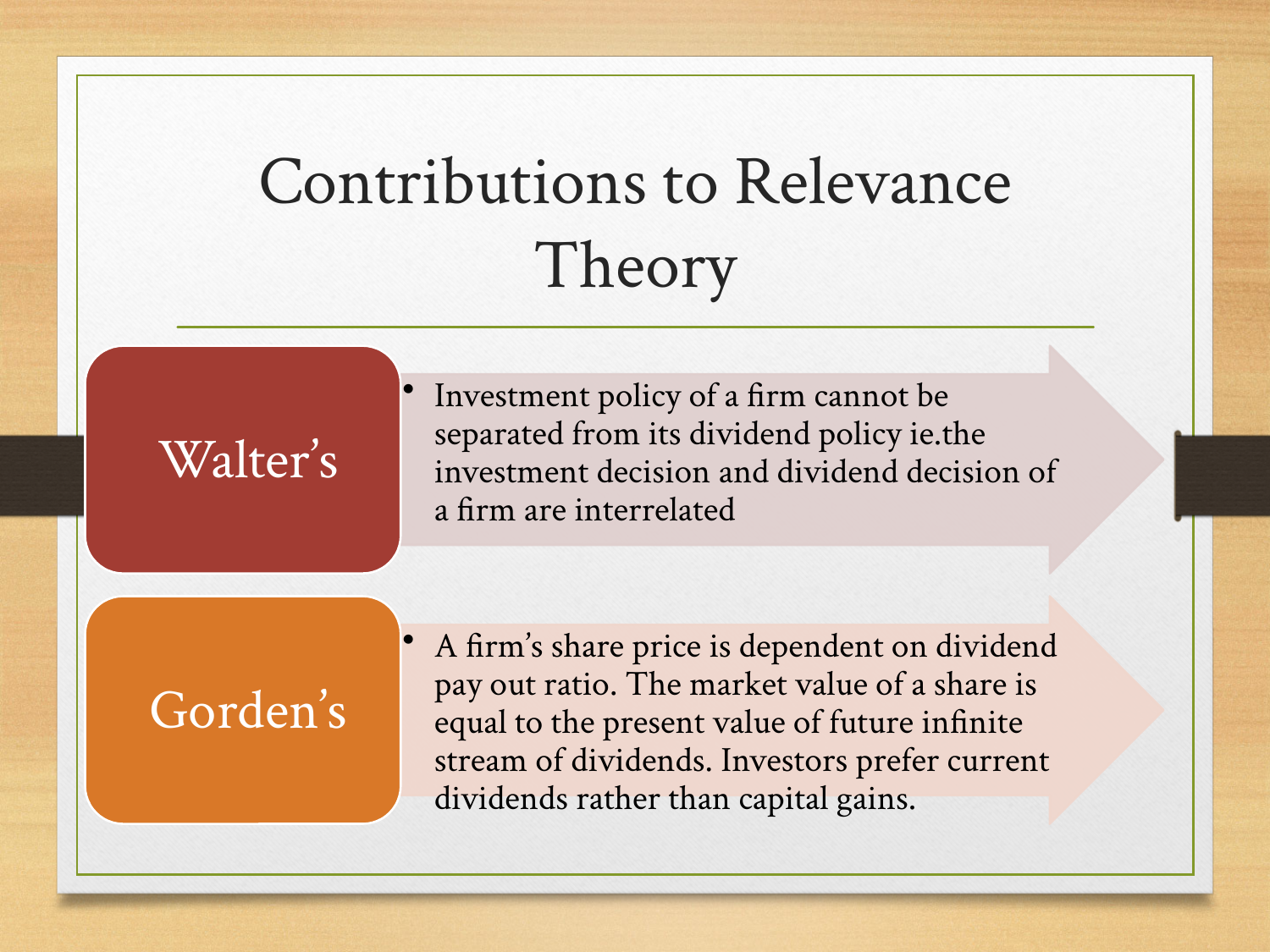

# Contributions to Relevance Theory
Investment policy of a firm cannot be separated from its dividend policy ie.the investment decision and dividend decision of a firm are interrelated
Walter’s
A firm’s share price is dependent on dividend pay out ratio. The market value of a share is equal to the present value of future infinite stream of dividends. Investors prefer current dividends rather than capital gains.
Gorden’s